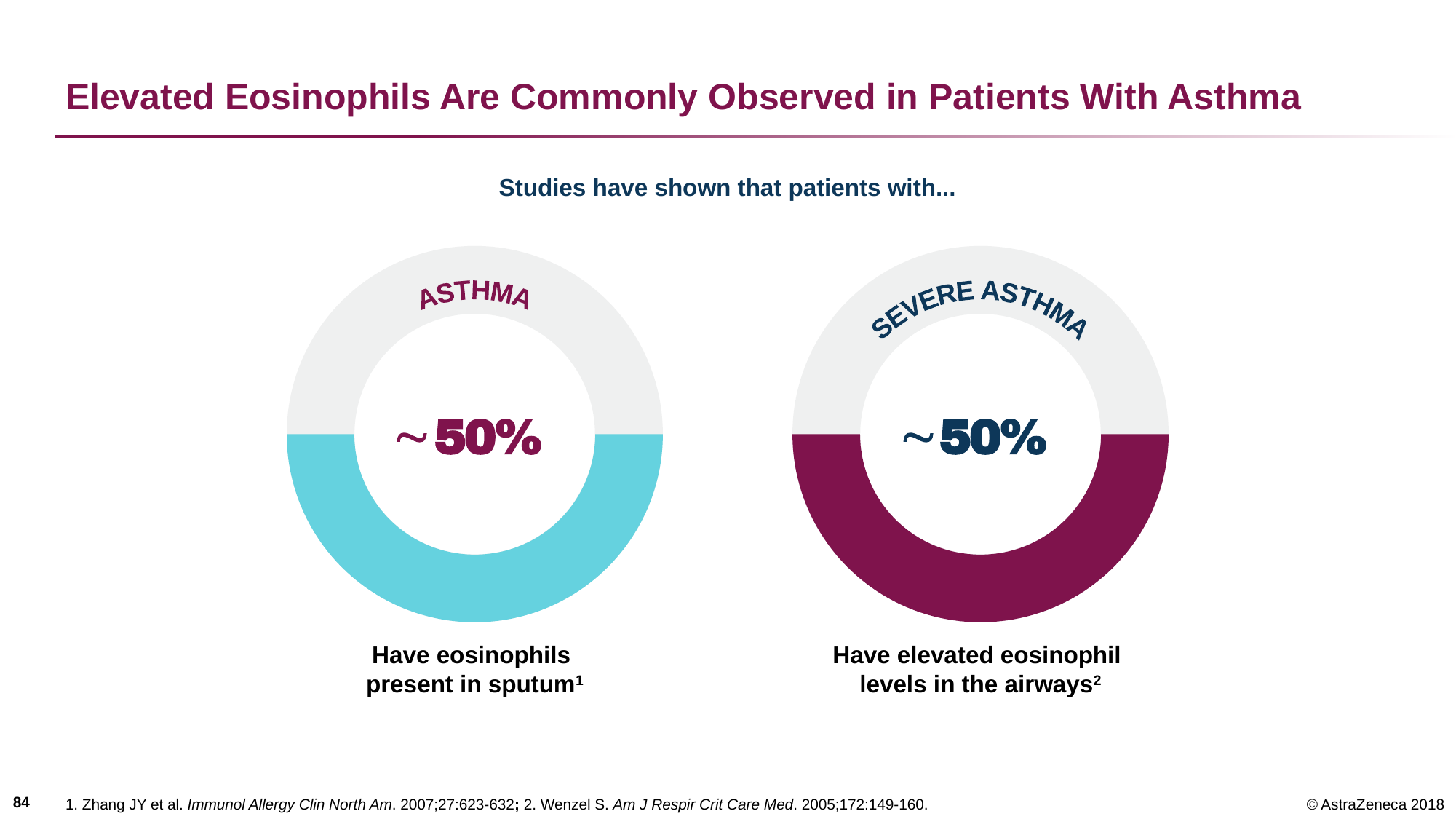

# Elevated Eosinophils Are Commonly Observed in Patients With Asthma

Studies have shown that patients with...

ASTHMA
SEVERE ASTHMA
∼50%
∼50%
Have eosinophils
present in sputum1
Have elevated eosinophil
levels in the airways2
1. Zhang JY et al. Immunol Allergy Clin North Am. 2007;27:623-632; 2. Wenzel S. Am J Respir Crit Care Med. 2005;172:149-160.
84